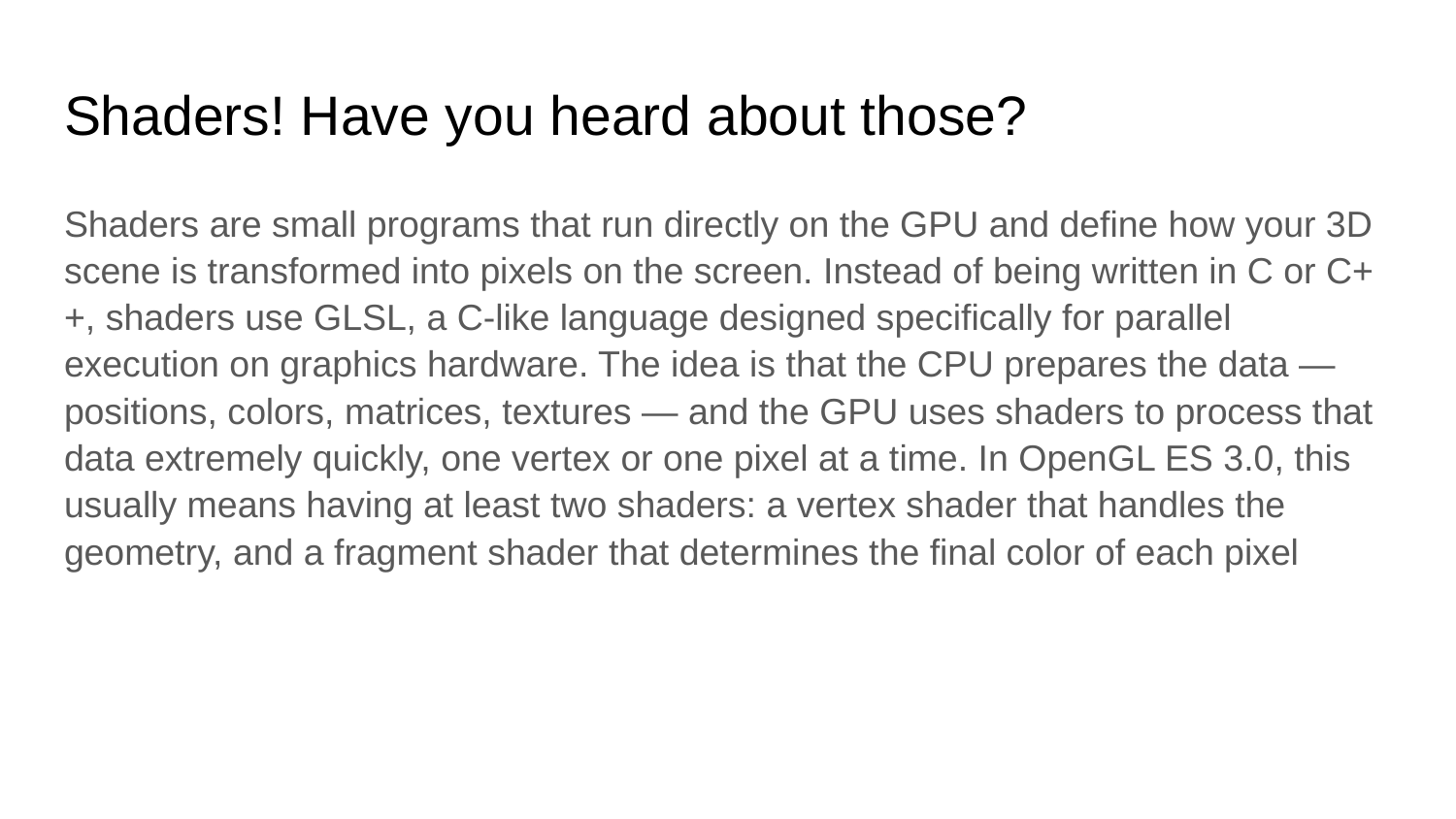

# Shaders! Have you heard about those?
Shaders are small programs that run directly on the GPU and define how your 3D scene is transformed into pixels on the screen. Instead of being written in C or C++, shaders use GLSL, a C‑like language designed specifically for parallel execution on graphics hardware. The idea is that the CPU prepares the data — positions, colors, matrices, textures — and the GPU uses shaders to process that data extremely quickly, one vertex or one pixel at a time. In OpenGL ES 3.0, this usually means having at least two shaders: a vertex shader that handles the geometry, and a fragment shader that determines the final color of each pixel